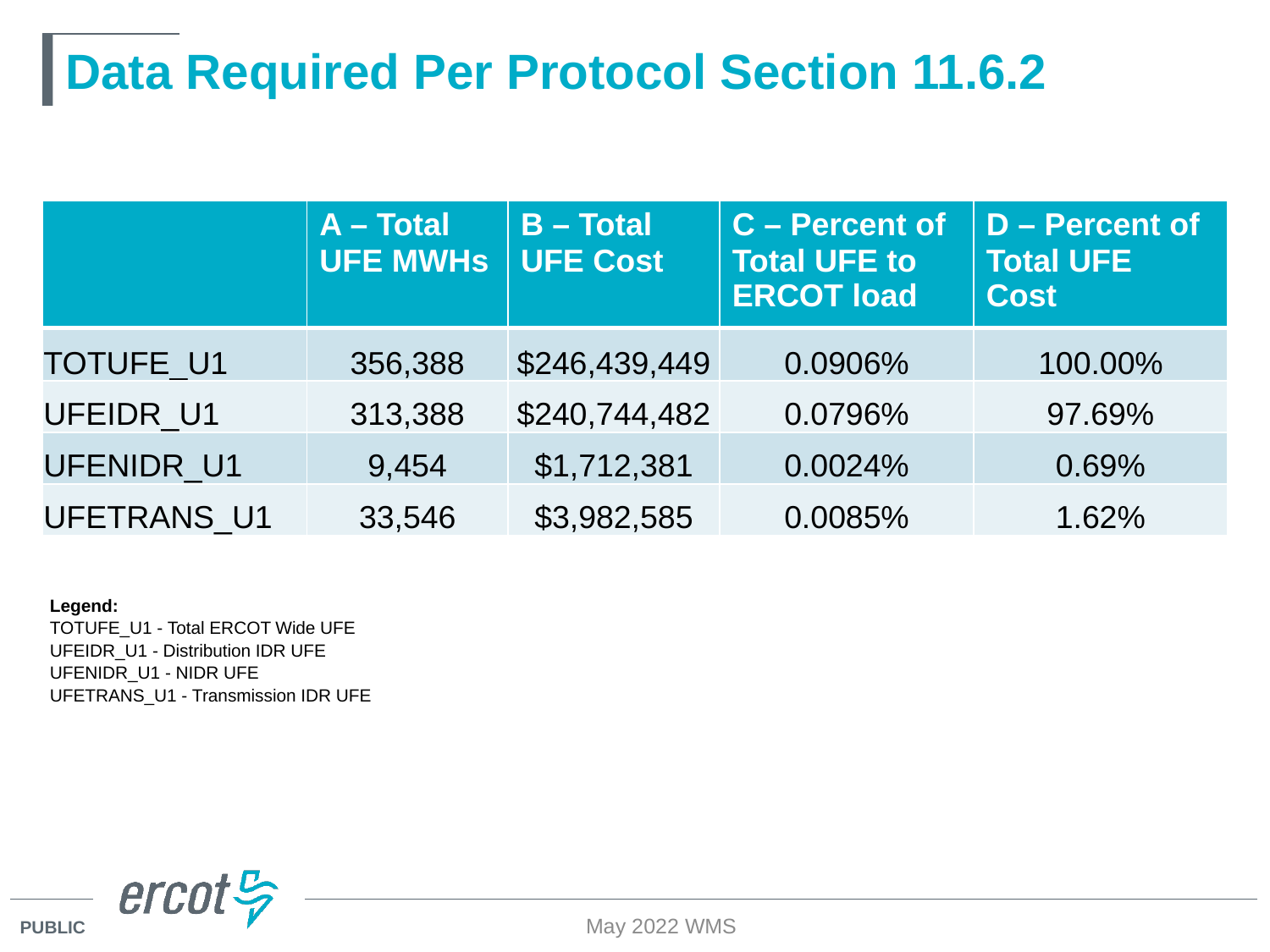

# Data Required Per Protocol Section 11.6.2
|  | A – Total UFE MWHs | B – Total UFE Cost | C – Percent of Total UFE to ERCOT load | D – Percent of Total UFE Cost |
| --- | --- | --- | --- | --- |
| TOTUFE\_U1 | 356,388 | $246,439,449 | 0.0906% | 100.00% |
| UFEIDR\_U1 | 313,388 | $240,744,482 | 0.0796% | 97.69% |
| UFENIDR\_U1 | 9,454 | $1,712,381 | 0.0024% | 0.69% |
| UFETRANS\_U1 | 33,546 | $3,982,585 | 0.0085% | 1.62% |
| Legend: |  |
| --- | --- |
| TOTUFE\_U1 - Total ERCOT Wide UFE |  |
| UFEIDR\_U1 - Distribution IDR UFE |  |
| UFENIDR\_U1 - NIDR UFE |  |
| UFETRANS\_U1 - Transmission IDR UFE |  |
May 2022 WMS